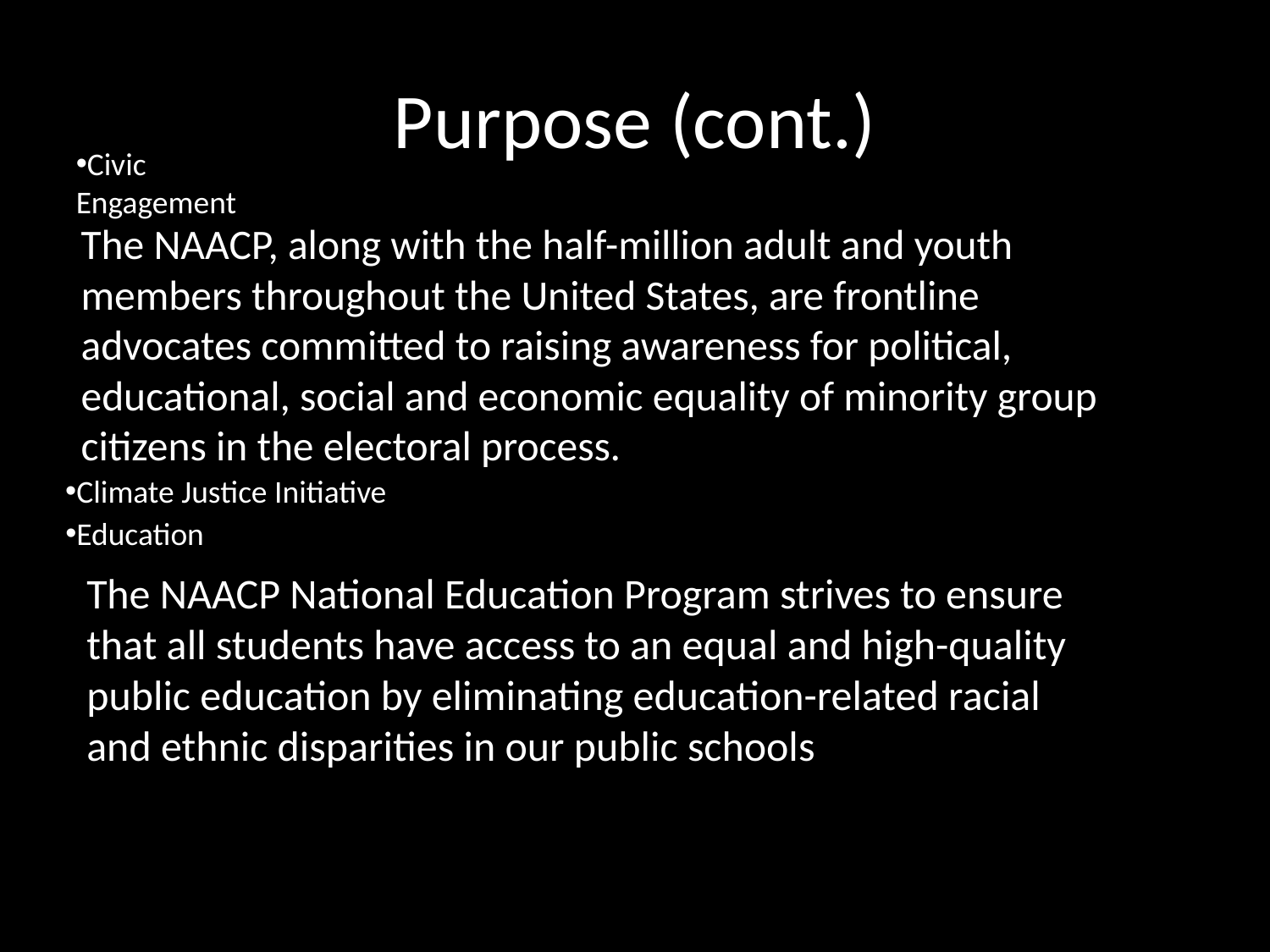

# Purpose (cont.)
Civic Engagement
	The NAACP, along with the half-million adult and youth members throughout the United States, are frontline advocates committed to raising awareness for political, educational, social and economic equality of minority group citizens in the electoral process.
Climate Justice Initiative
Education
The NAACP National Education Program strives to ensure that all students have access to an equal and high-quality public education by eliminating education-related racial and ethnic disparities in our public schools